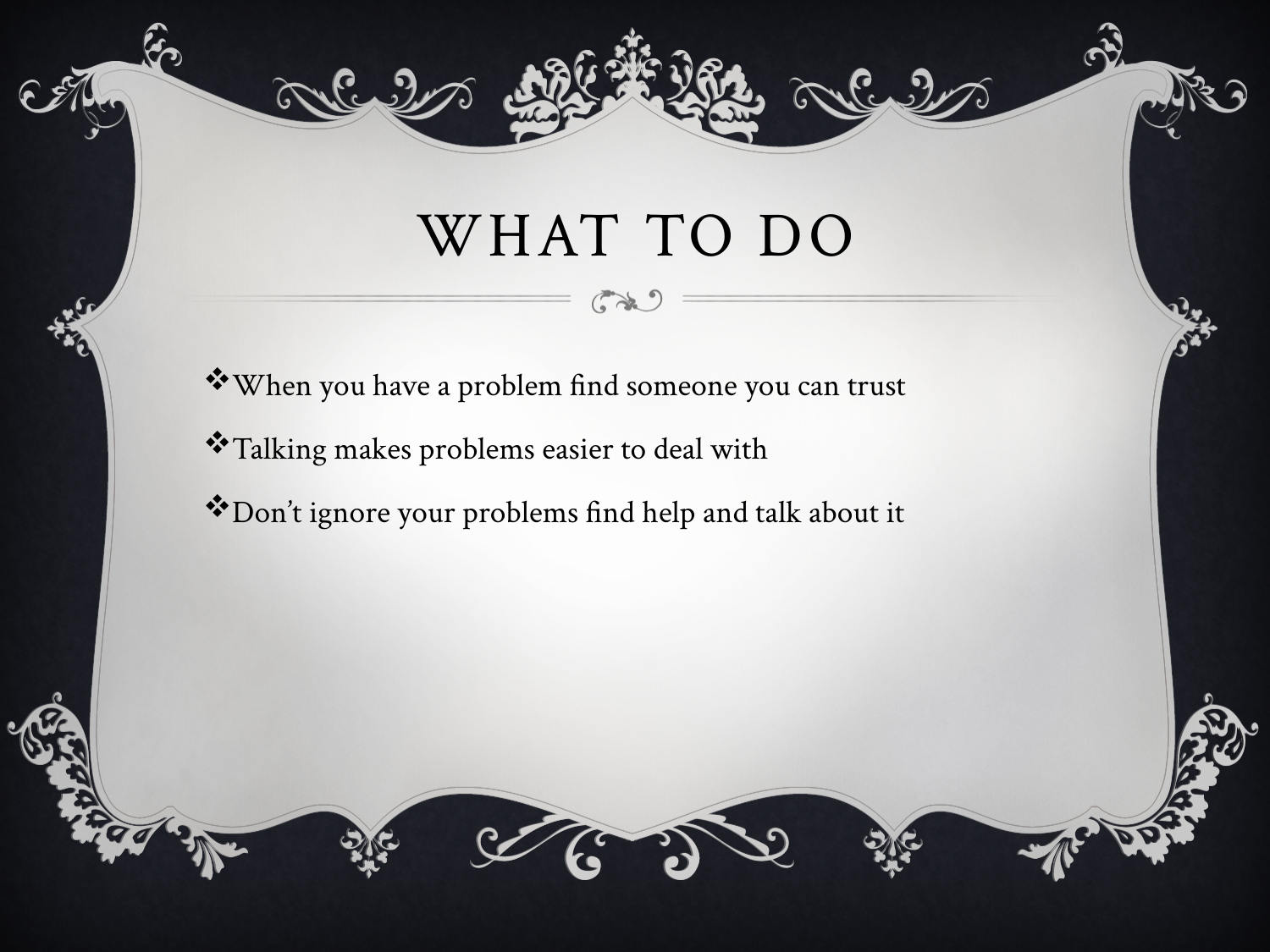

# WHAT TO DO
When you have a problem find someone you can trust
Talking makes problems easier to deal with
Don’t ignore your problems find help and talk about it